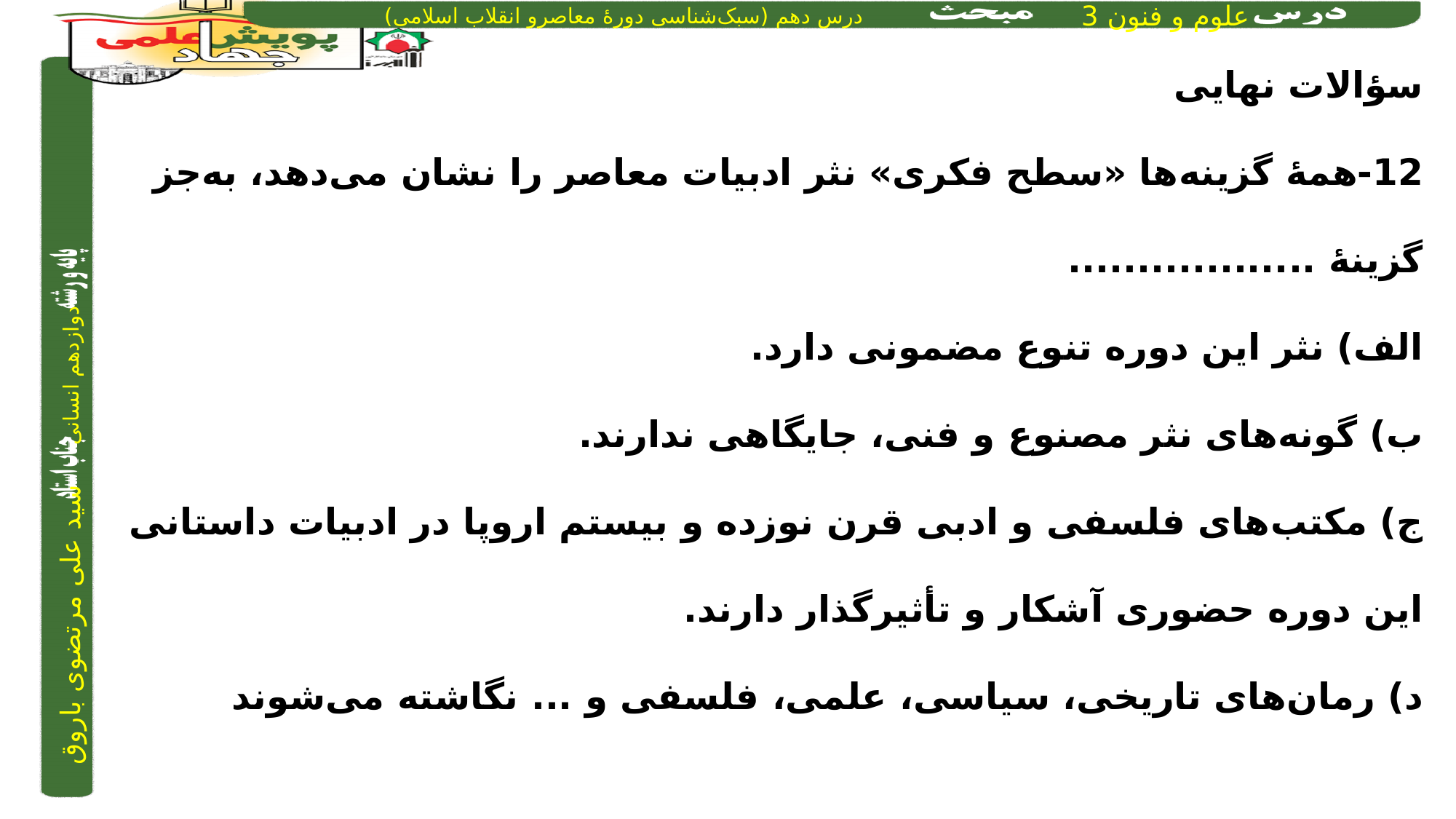

سؤالات نهایی
12-همۀ گزینه‌ها «سطح فکری» نثر ادبیات معاصر را نشان می‌دهد، به‌جز گزینۀ ..................
الف) نثر این دوره تنوع مضمونی دارد.
ب) گونه‌های نثر مصنوع و فنی، جایگاهی ندارند.
ج) مکتب‌های فلسفی و ادبی قرن نوزده و بیستم اروپا در ادبیات داستانی این دوره حضوری آشکار و تأثیرگذار دارند.
د) رمان‌های تاریخی، سیاسی، علمی، فلسفی و ... نگاشته می‌شوند

ب)